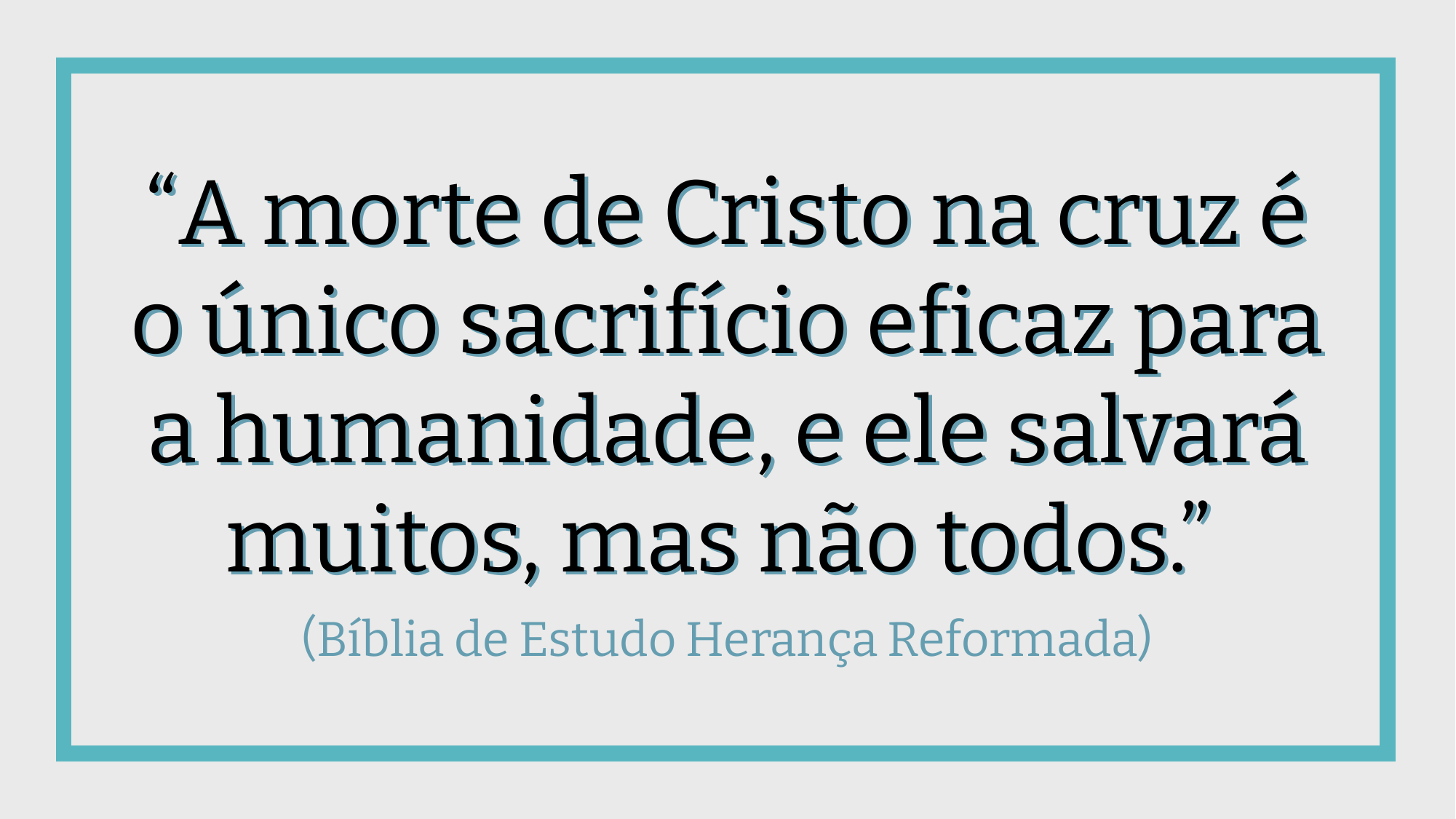

“A morte de Cristo na cruz é o único sacrifício eficaz para a humanidade, e ele salvará muitos, mas não todos.”
(Bíblia de Estudo Herança Reformada)
“A morte de Cristo na cruz é o único sacrifício eficaz para a humanidade, e ele salvará muitos, mas não todos.”